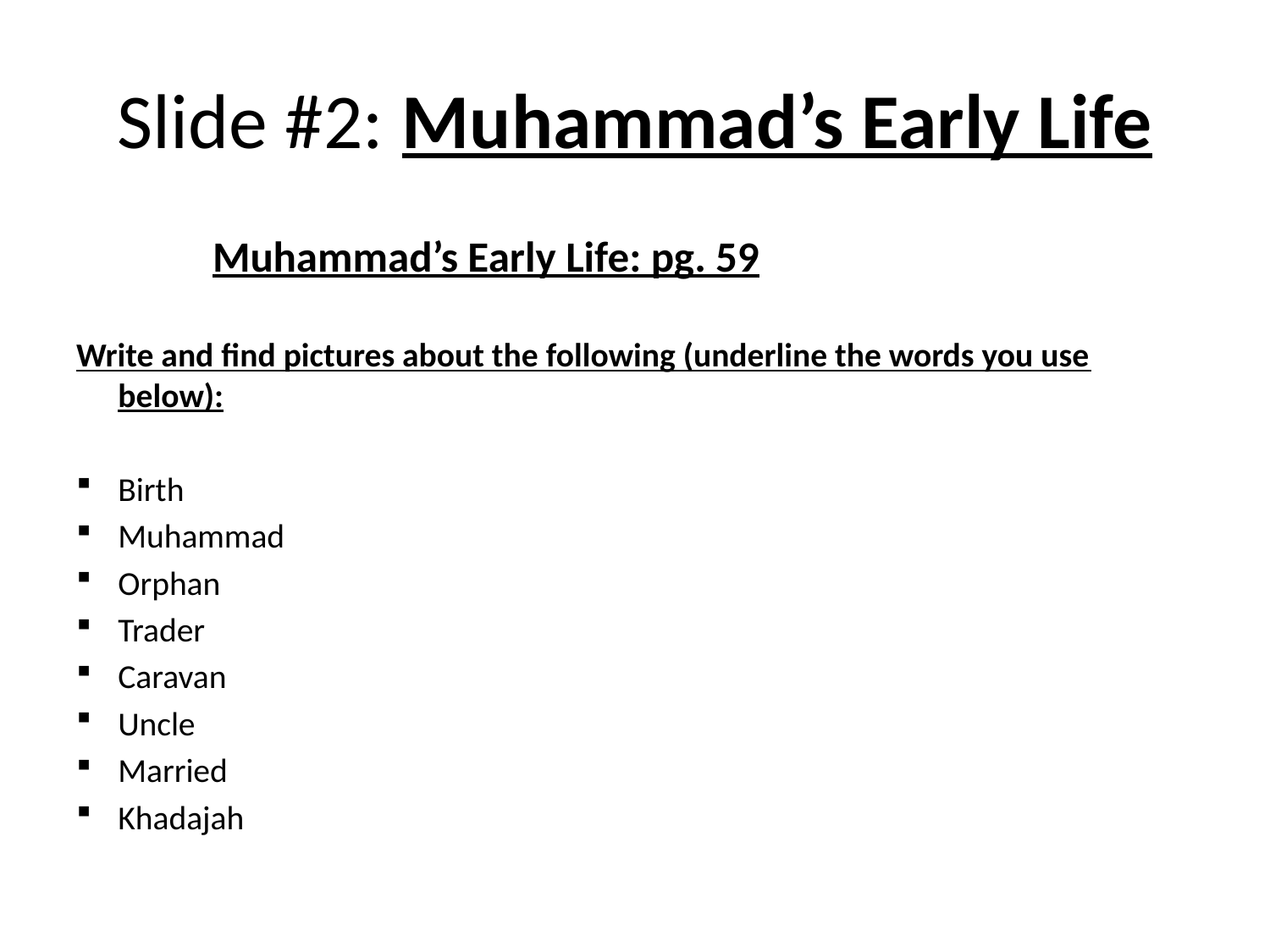

# Slide #2: Muhammad’s Early Life
              Muhammad’s Early Life: pg. 59

Write and find pictures about the following (underline the words you use below):

Birth
Muhammad
Orphan
Trader
Caravan
Uncle
Married
Khadajah